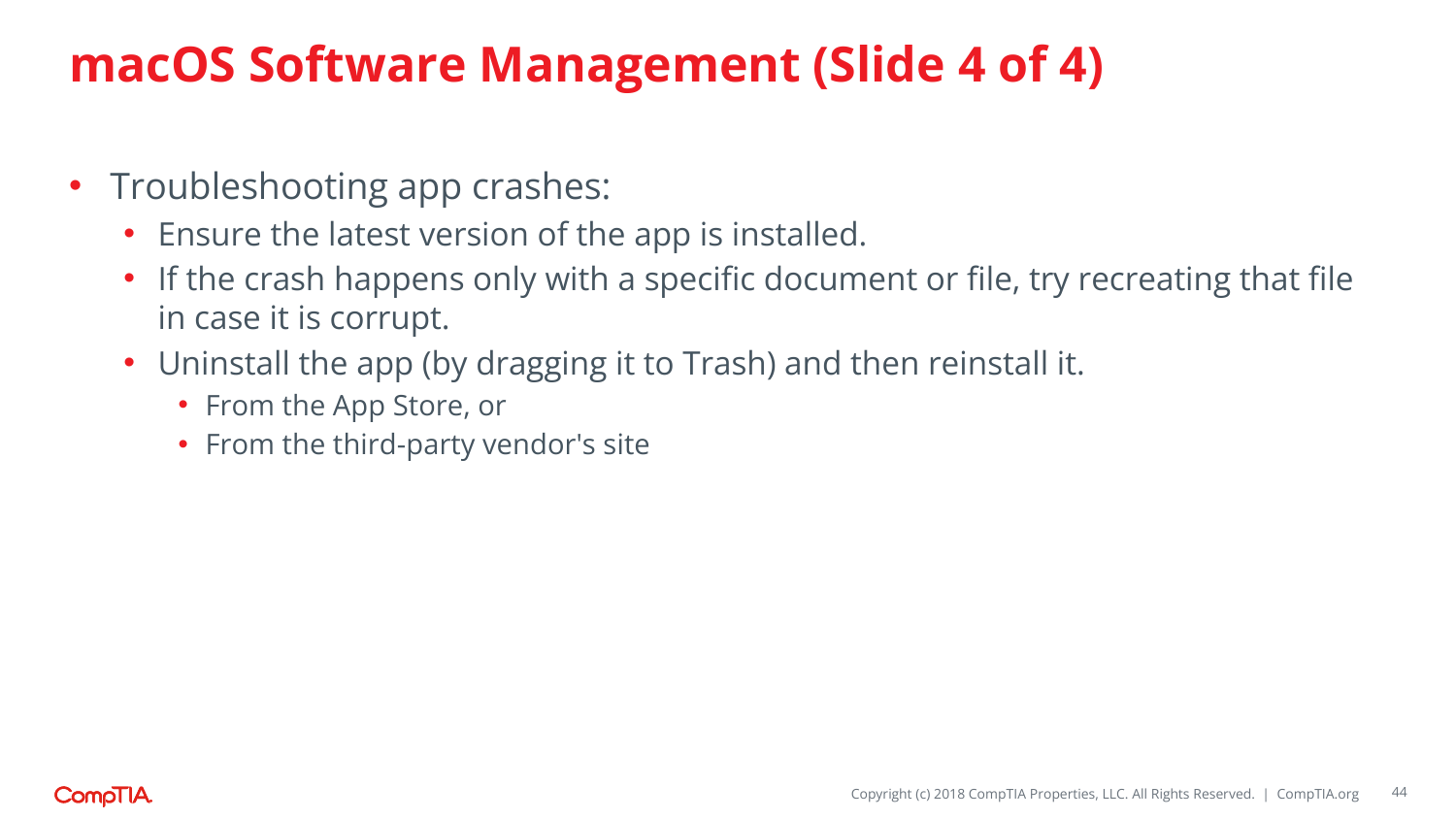

# macOS Software Management (Slide 4 of 4)
Troubleshooting app crashes:
Ensure the latest version of the app is installed.
If the crash happens only with a specific document or file, try recreating that file in case it is corrupt.
Uninstall the app (by dragging it to Trash) and then reinstall it.
From the App Store, or
From the third-party vendor's site
44